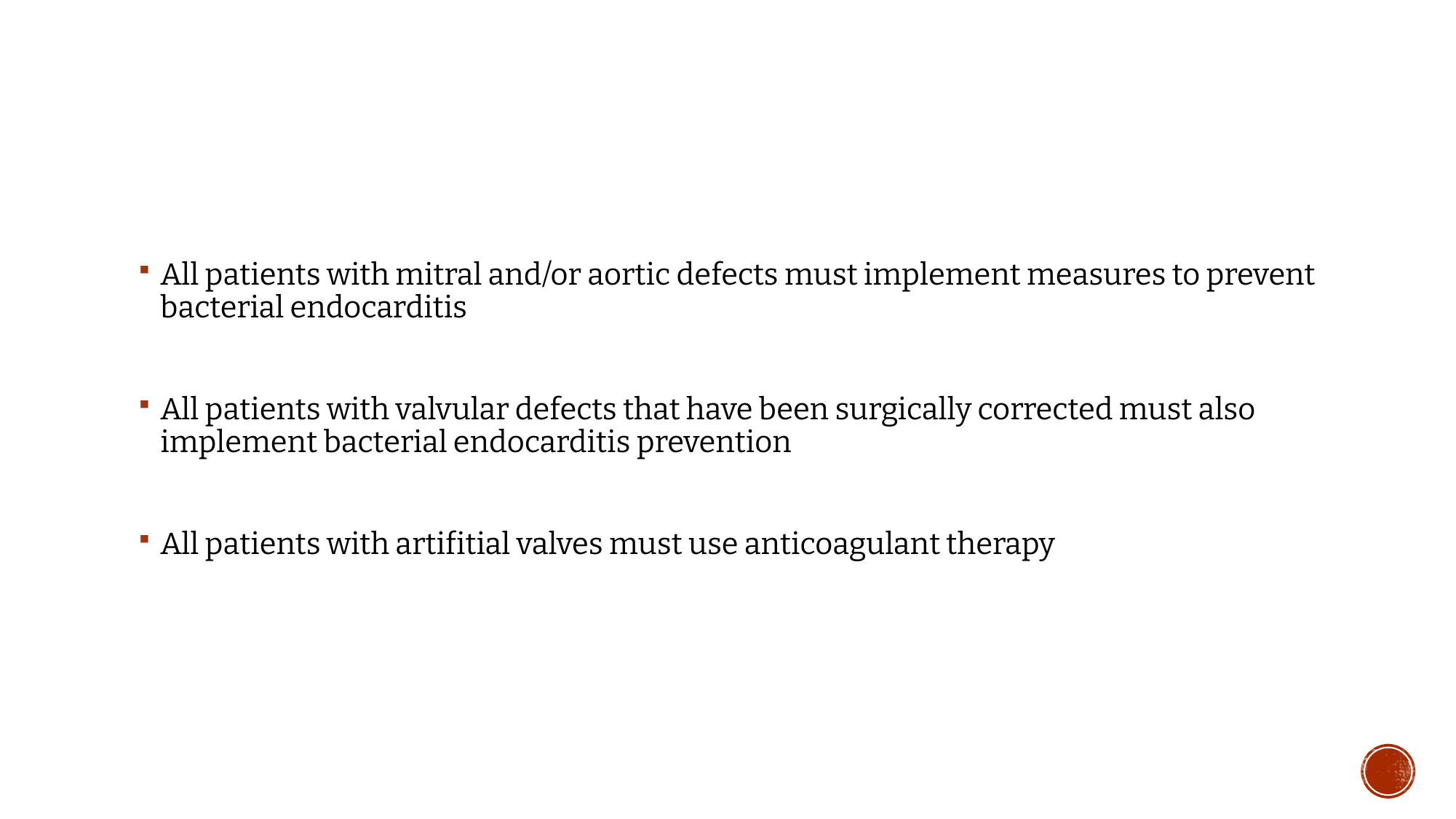

#
All patients with mitral and/or aortic defects must implement measures to prevent bacterial endocarditis

All patients with valvular defects that have been surgically corrected must also implement bacterial endocarditis prevention

All patients with artifitial valves must use anticoagulant therapy